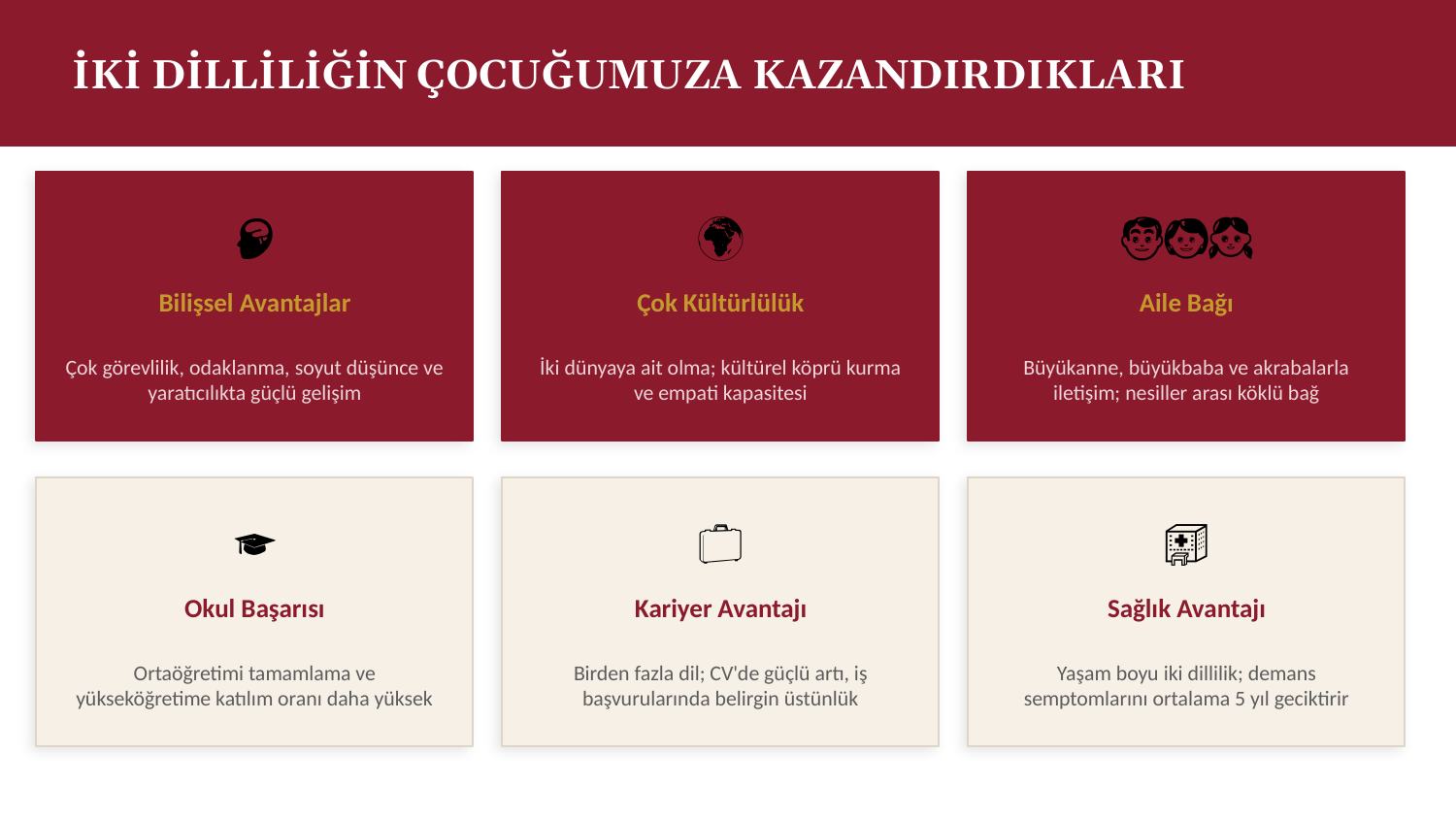

İKİ DİLLİLİĞİN ÇOCUĞUMUZA KAZANDIRDIKLARI

🧠
🌍
👨‍👩‍👧
Bilişsel Avantajlar
Çok Kültürlülük
Aile Bağı
Çok görevlilik, odaklanma, soyut düşünce ve yaratıcılıkta güçlü gelişim
İki dünyaya ait olma; kültürel köprü kurma ve empati kapasitesi
Büyükanne, büyükbaba ve akrabalarla iletişim; nesiller arası köklü bağ

🎓
💼
🏥
Okul Başarısı
Kariyer Avantajı
Sağlık Avantajı
Ortaöğretimi tamamlama ve yükseköğretime katılım oranı daha yüksek
Birden fazla dil; CV'de güçlü artı, iş başvurularında belirgin üstünlük
Yaşam boyu iki dillilik; demans semptomlarını ortalama 5 yıl geciktirir